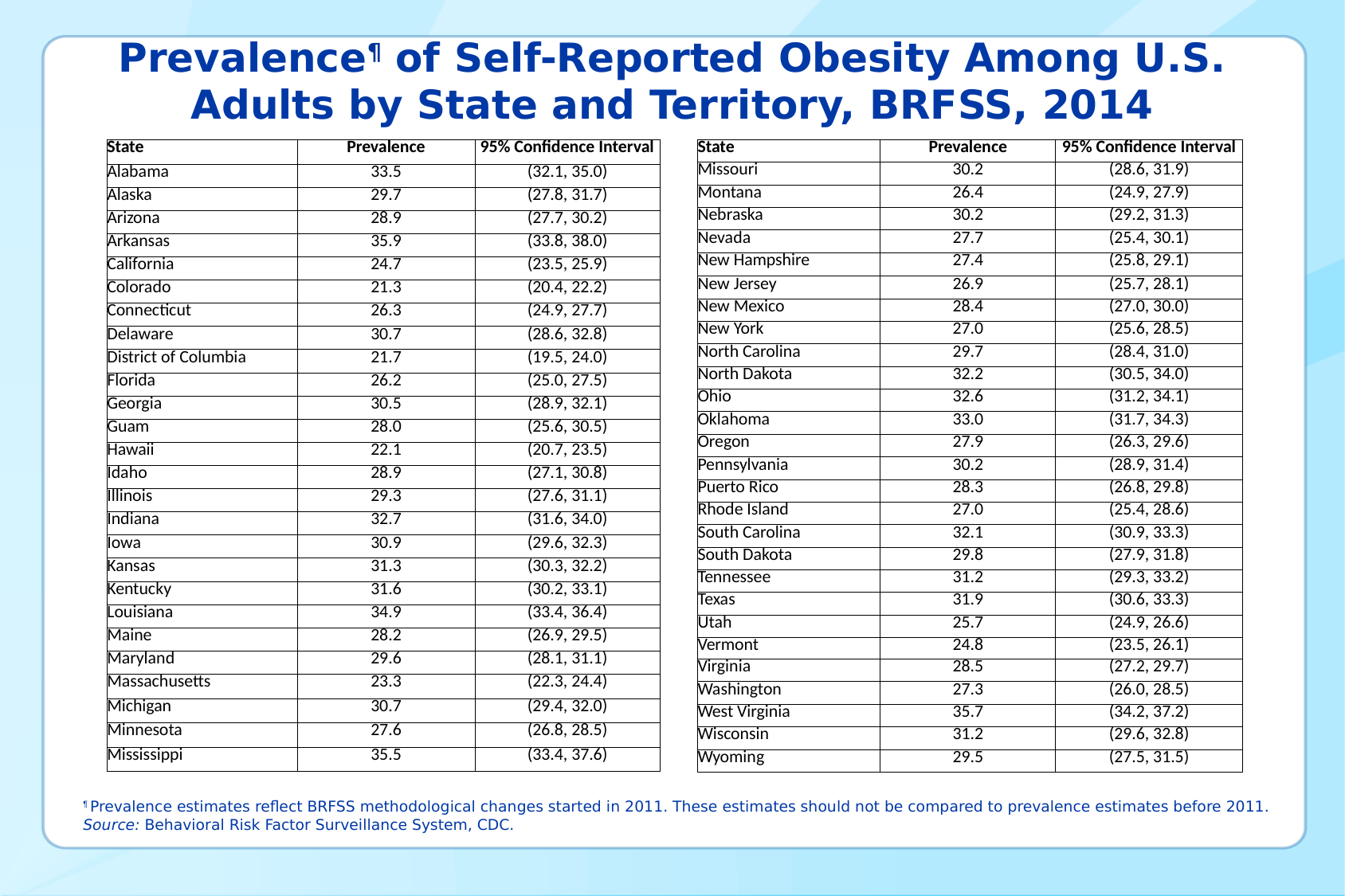

# Prevalence¶ of Self-Reported Obesity Among U.S. Adults by State and Territory, BRFSS, 2014
| State | Prevalence | 95% Confidence Interval |
| --- | --- | --- |
| Alabama | 33.5 | (32.1, 35.0) |
| Alaska | 29.7 | (27.8, 31.7) |
| Arizona | 28.9 | (27.7, 30.2) |
| Arkansas | 35.9 | (33.8, 38.0) |
| California | 24.7 | (23.5, 25.9) |
| Colorado | 21.3 | (20.4, 22.2) |
| Connecticut | 26.3 | (24.9, 27.7) |
| Delaware | 30.7 | (28.6, 32.8) |
| District of Columbia | 21.7 | (19.5, 24.0) |
| Florida | 26.2 | (25.0, 27.5) |
| Georgia | 30.5 | (28.9, 32.1) |
| Guam | 28.0 | (25.6, 30.5) |
| Hawaii | 22.1 | (20.7, 23.5) |
| Idaho | 28.9 | (27.1, 30.8) |
| Illinois | 29.3 | (27.6, 31.1) |
| Indiana | 32.7 | (31.6, 34.0) |
| Iowa | 30.9 | (29.6, 32.3) |
| Kansas | 31.3 | (30.3, 32.2) |
| Kentucky | 31.6 | (30.2, 33.1) |
| Louisiana | 34.9 | (33.4, 36.4) |
| Maine | 28.2 | (26.9, 29.5) |
| Maryland | 29.6 | (28.1, 31.1) |
| Massachusetts | 23.3 | (22.3, 24.4) |
| Michigan | 30.7 | (29.4, 32.0) |
| Minnesota | 27.6 | (26.8, 28.5) |
| Mississippi | 35.5 | (33.4, 37.6) |
| State | Prevalence | 95% Confidence Interval |
| --- | --- | --- |
| Missouri | 30.2 | (28.6, 31.9) |
| Montana | 26.4 | (24.9, 27.9) |
| Nebraska | 30.2 | (29.2, 31.3) |
| Nevada | 27.7 | (25.4, 30.1) |
| New Hampshire | 27.4 | (25.8, 29.1) |
| New Jersey | 26.9 | (25.7, 28.1) |
| New Mexico | 28.4 | (27.0, 30.0) |
| New York | 27.0 | (25.6, 28.5) |
| North Carolina | 29.7 | (28.4, 31.0) |
| North Dakota | 32.2 | (30.5, 34.0) |
| Ohio | 32.6 | (31.2, 34.1) |
| Oklahoma | 33.0 | (31.7, 34.3) |
| Oregon | 27.9 | (26.3, 29.6) |
| Pennsylvania | 30.2 | (28.9, 31.4) |
| Puerto Rico | 28.3 | (26.8, 29.8) |
| Rhode Island | 27.0 | (25.4, 28.6) |
| South Carolina | 32.1 | (30.9, 33.3) |
| South Dakota | 29.8 | (27.9, 31.8) |
| Tennessee | 31.2 | (29.3, 33.2) |
| Texas | 31.9 | (30.6, 33.3) |
| Utah | 25.7 | (24.9, 26.6) |
| Vermont | 24.8 | (23.5, 26.1) |
| Virginia | 28.5 | (27.2, 29.7) |
| Washington | 27.3 | (26.0, 28.5) |
| West Virginia | 35.7 | (34.2, 37.2) |
| Wisconsin | 31.2 | (29.6, 32.8) |
| Wyoming | 29.5 | (27.5, 31.5) |
¶ Prevalence estimates reflect BRFSS methodological changes started in 2011. These estimates should not be compared to prevalence estimates before 2011. Source: Behavioral Risk Factor Surveillance System, CDC.